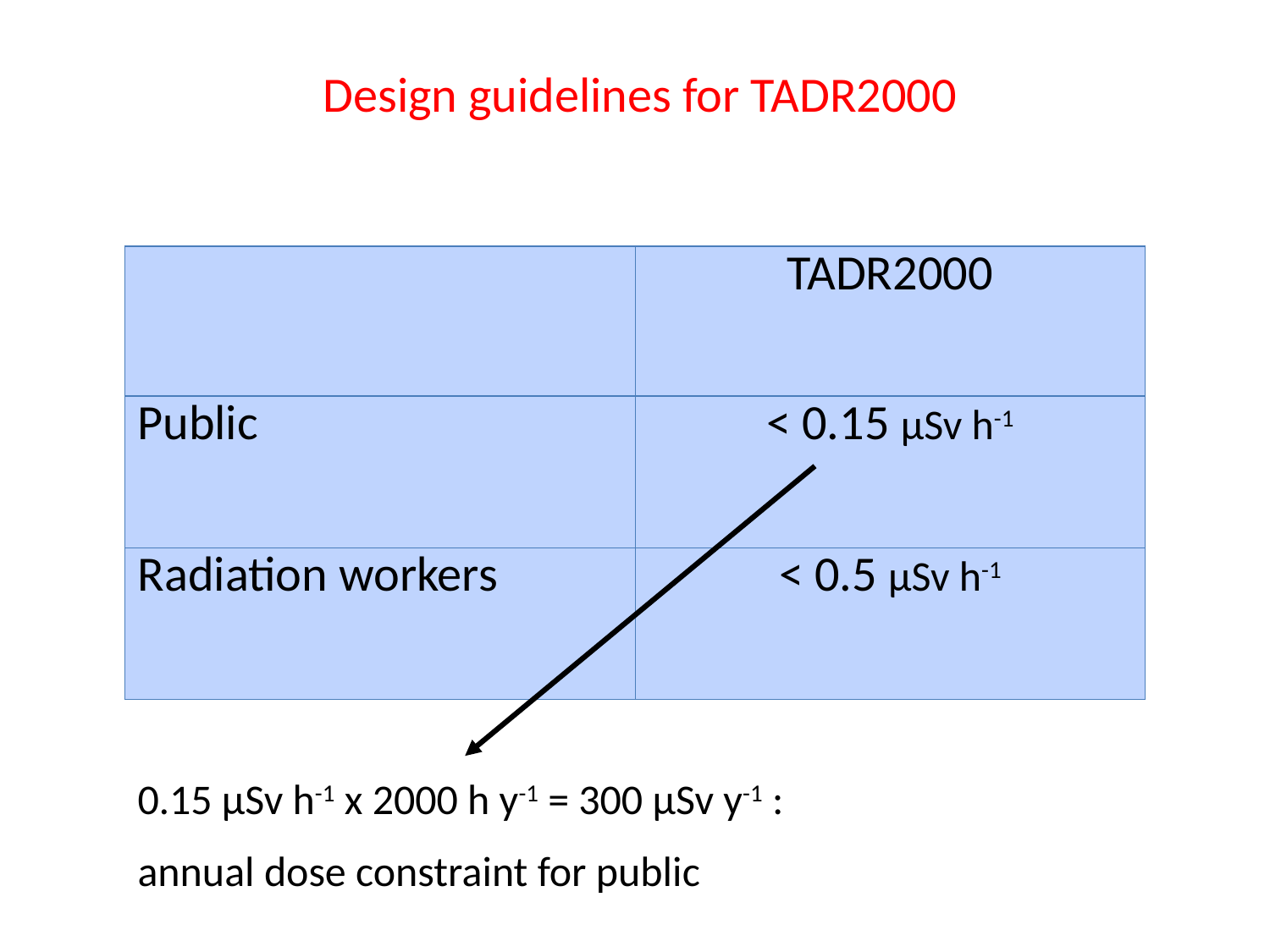

Design guidelines for TADR2000
|  | TADR2000 |
| --- | --- |
| Public | < 0.15 μSv h-1 |
| Radiation workers | < 0.5 μSv h-1 |

0.15 μSv h-1 x 2000 h y-1 = 300 μSv y-1 :
annual dose constraint for public